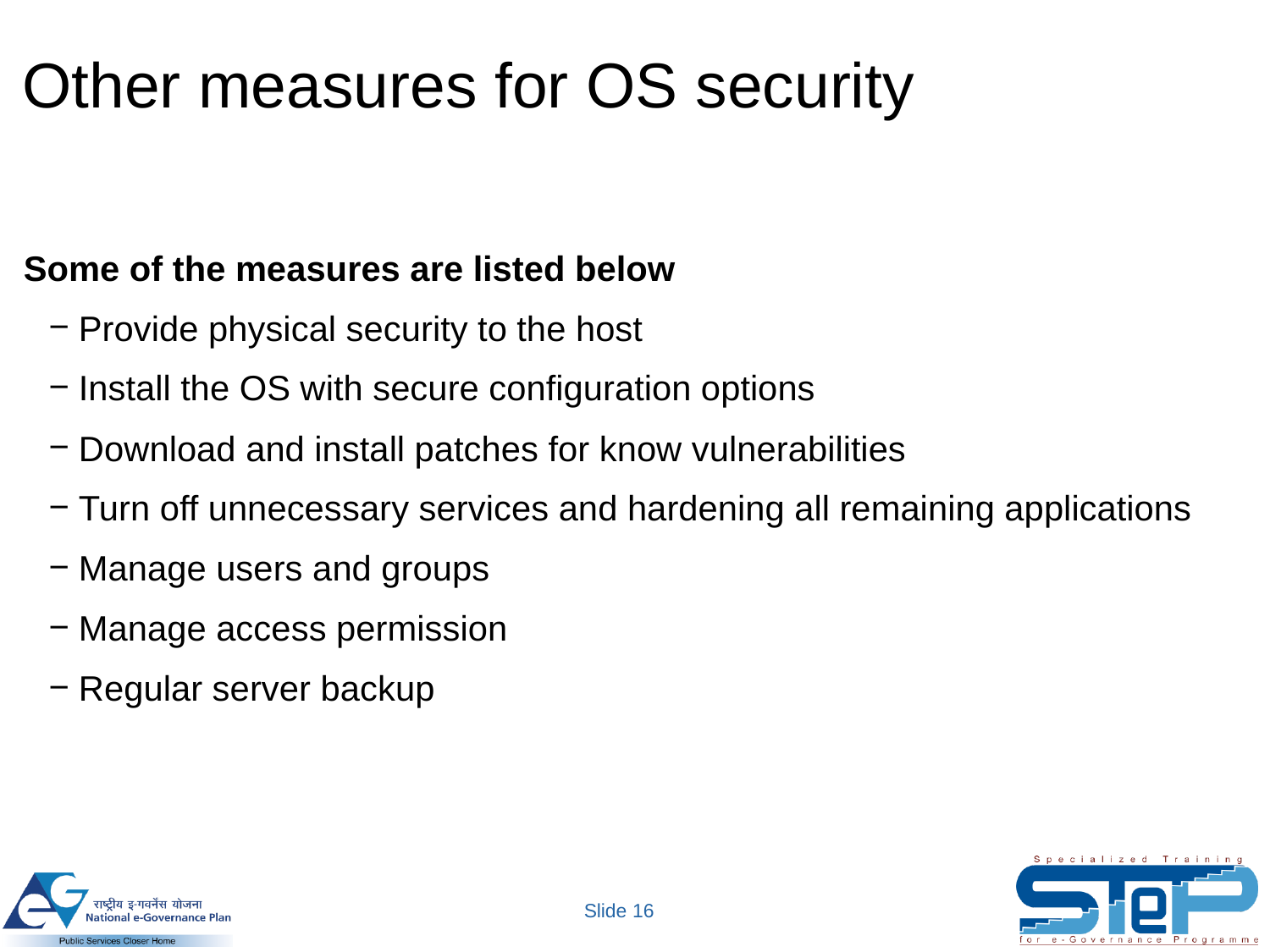

Other measures for OS security
Some of the measures are listed below
Provide physical security to the host
Install the OS with secure configuration options
Download and install patches for know vulnerabilities
Turn off unnecessary services and hardening all remaining applications
Manage users and groups
Manage access permission
Regular server backup